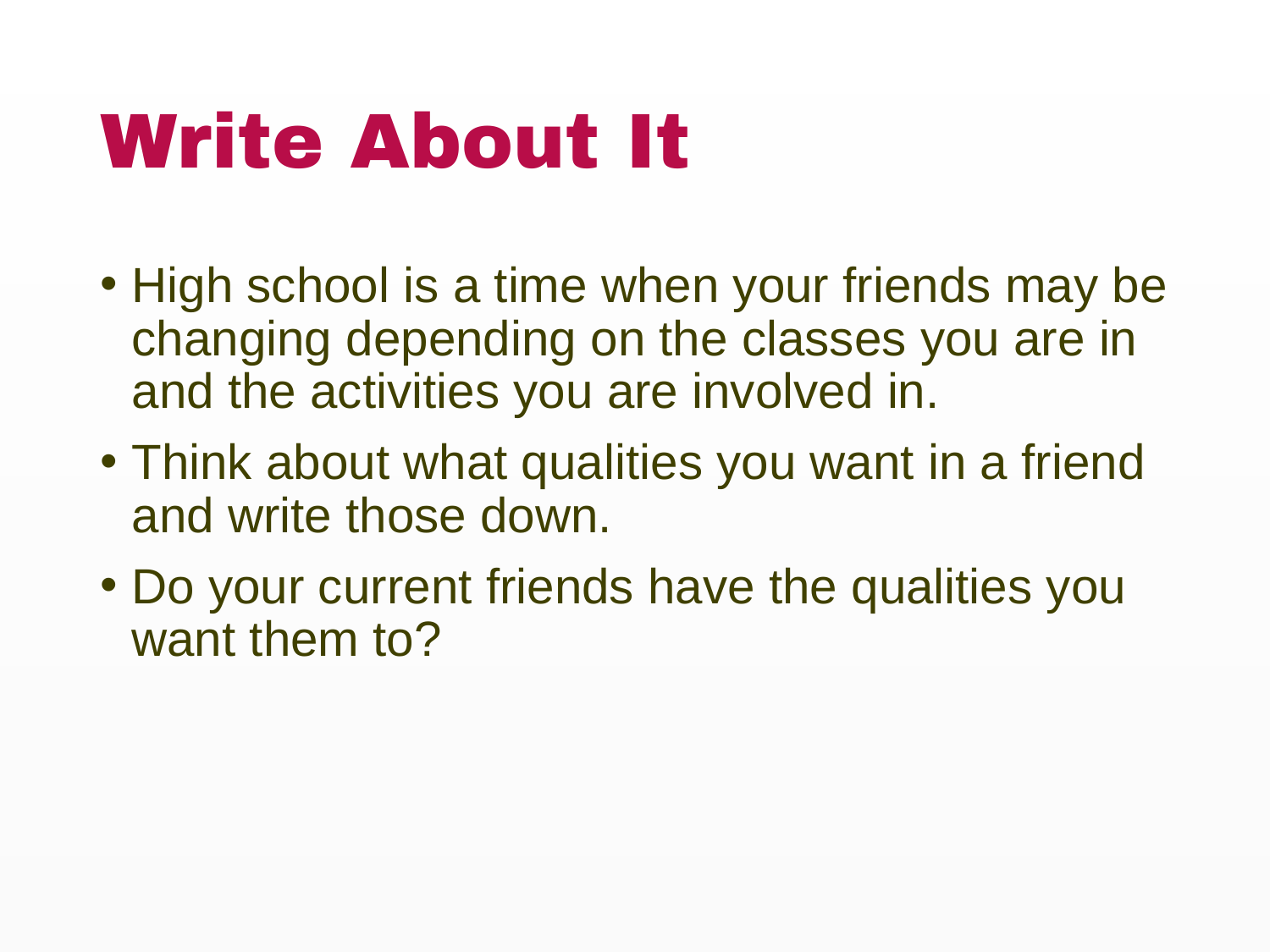

# Write About It
High school is a time when your friends may be changing depending on the classes you are in and the activities you are involved in.
Think about what qualities you want in a friend and write those down.
Do your current friends have the qualities you want them to?